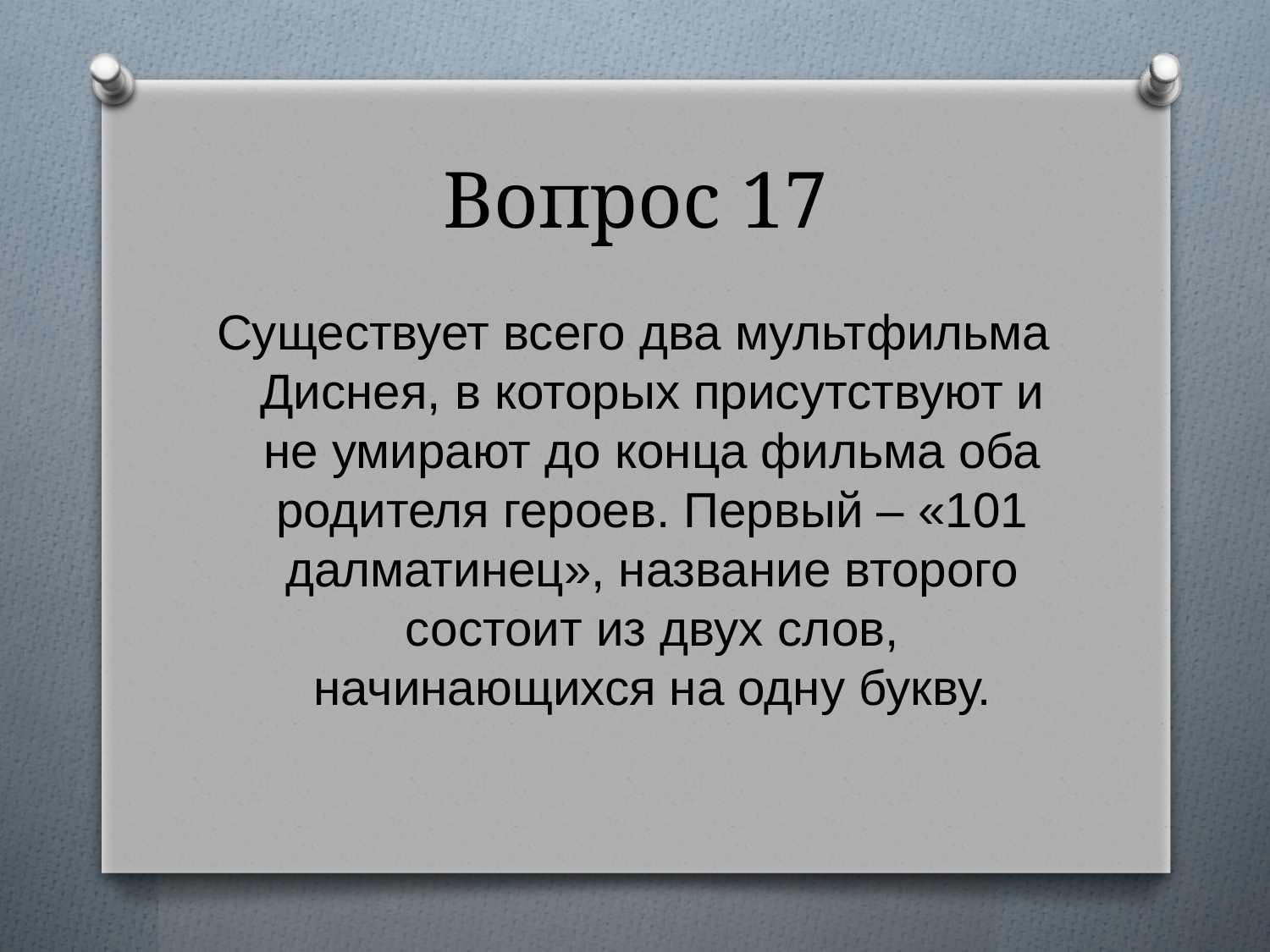

# Вопрос 17
Существует всего два мультфильма Диснея, в которых присутствуют и не умирают до конца фильма оба родителя героев. Первый – «101 далматинец», название второго состоит из двух слов, начинающихся на одну букву.